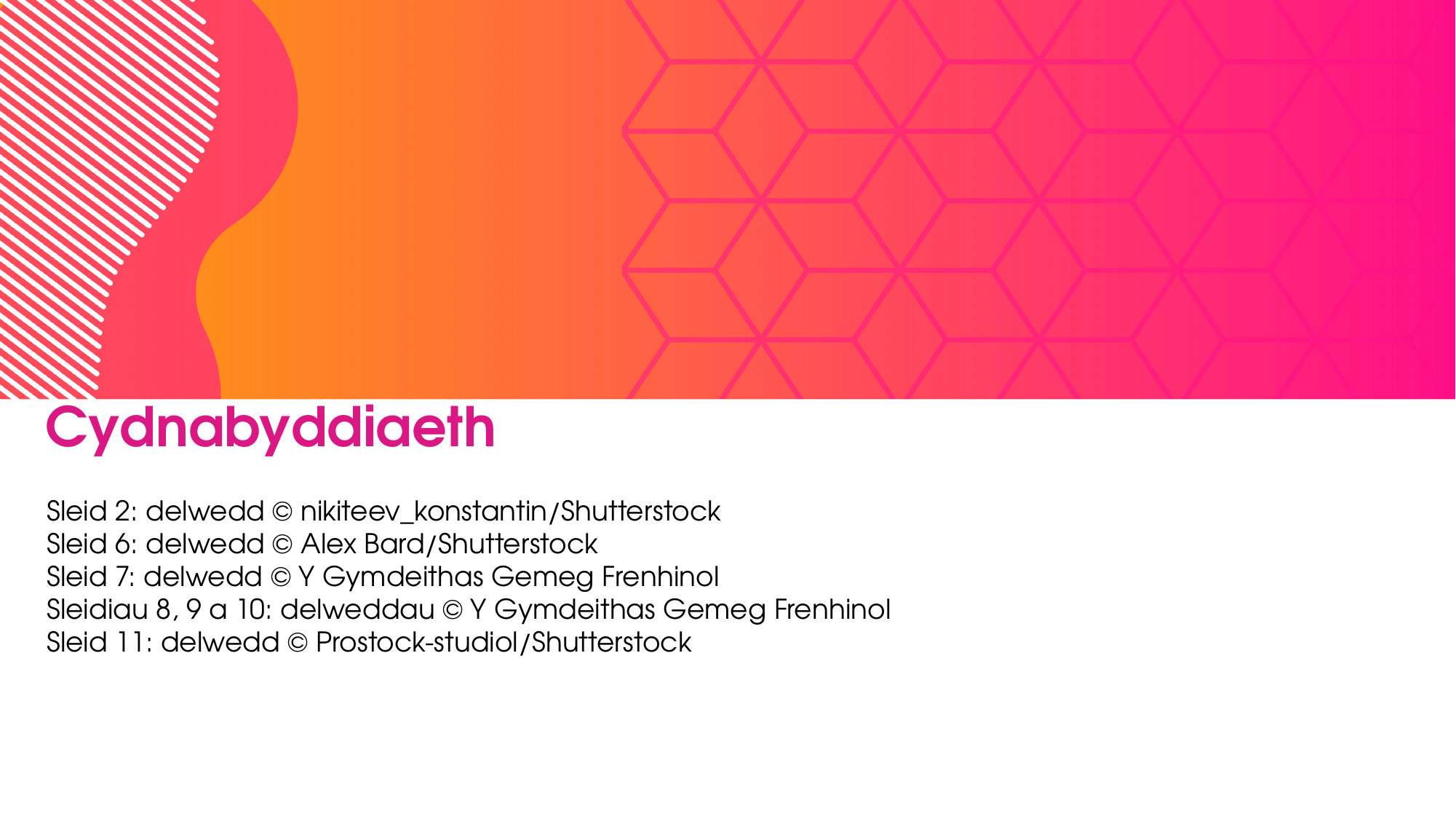

Cydnabyddiaeth

Sleid 2: delwedd © nikiteev_konstantin/Shutterstock
Sleid 6: delwedd © Alex Bard/Shutterstock
Sleid 7: delwedd © Y Gymdeithas Gemeg Frenhinol
Sleidiau 8, 9 a 10: delweddau © Y Gymdeithas Gemeg Frenhinol
Sleid 11: delwedd © Prostock-studiol/Shutterstock